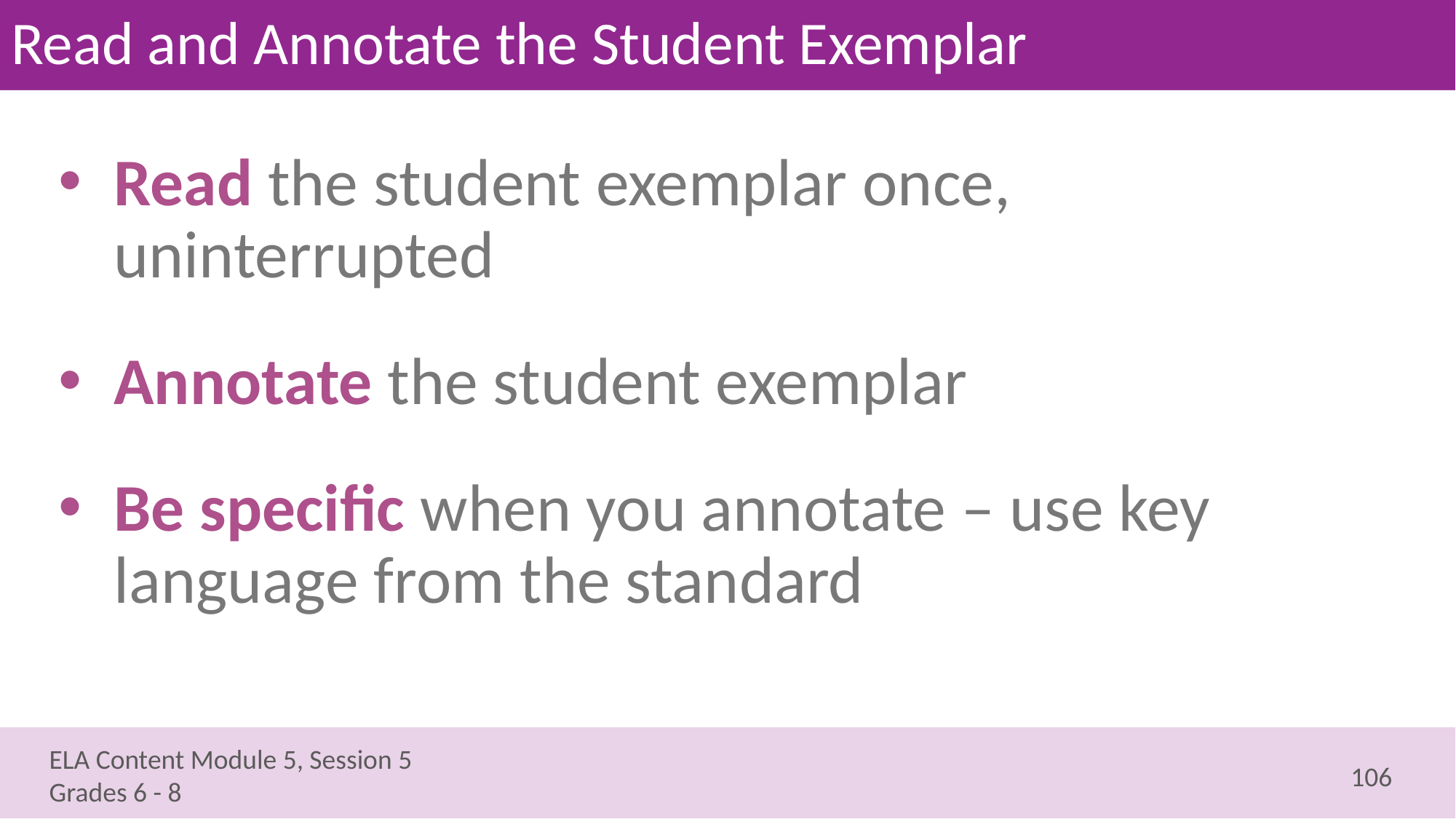

# Read and Annotate the Student Exemplar
Read the student exemplar once, uninterrupted

Annotate the student exemplar

Be specific when you annotate – use key language from the standard
106